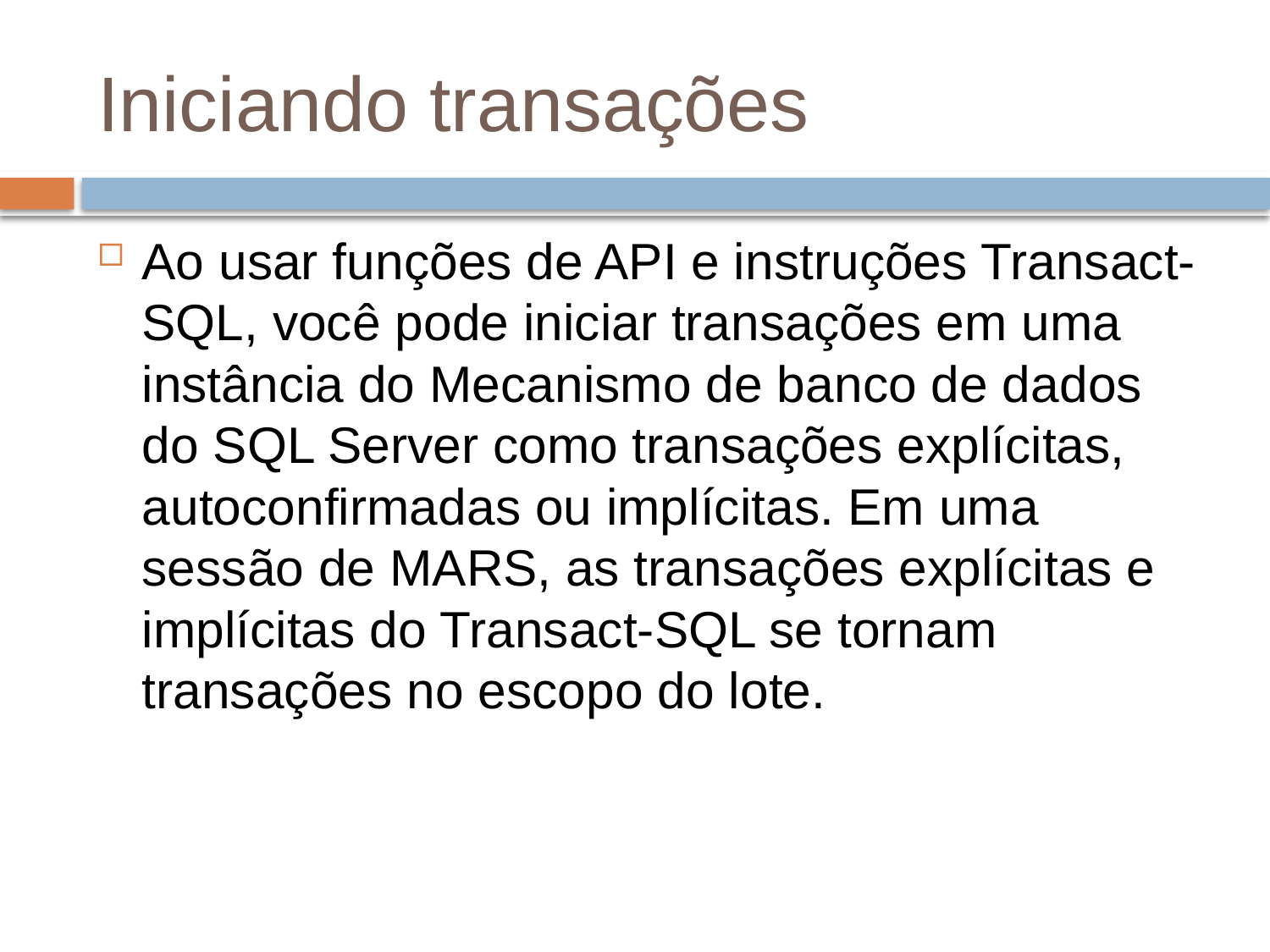

# Iniciando transações
Ao usar funções de API e instruções Transact-SQL, você pode iniciar transações em uma instância do Mecanismo de banco de dados do SQL Server como transações explícitas, autoconfirmadas ou implícitas. Em uma sessão de MARS, as transações explícitas e implícitas do Transact-SQL se tornam transações no escopo do lote.